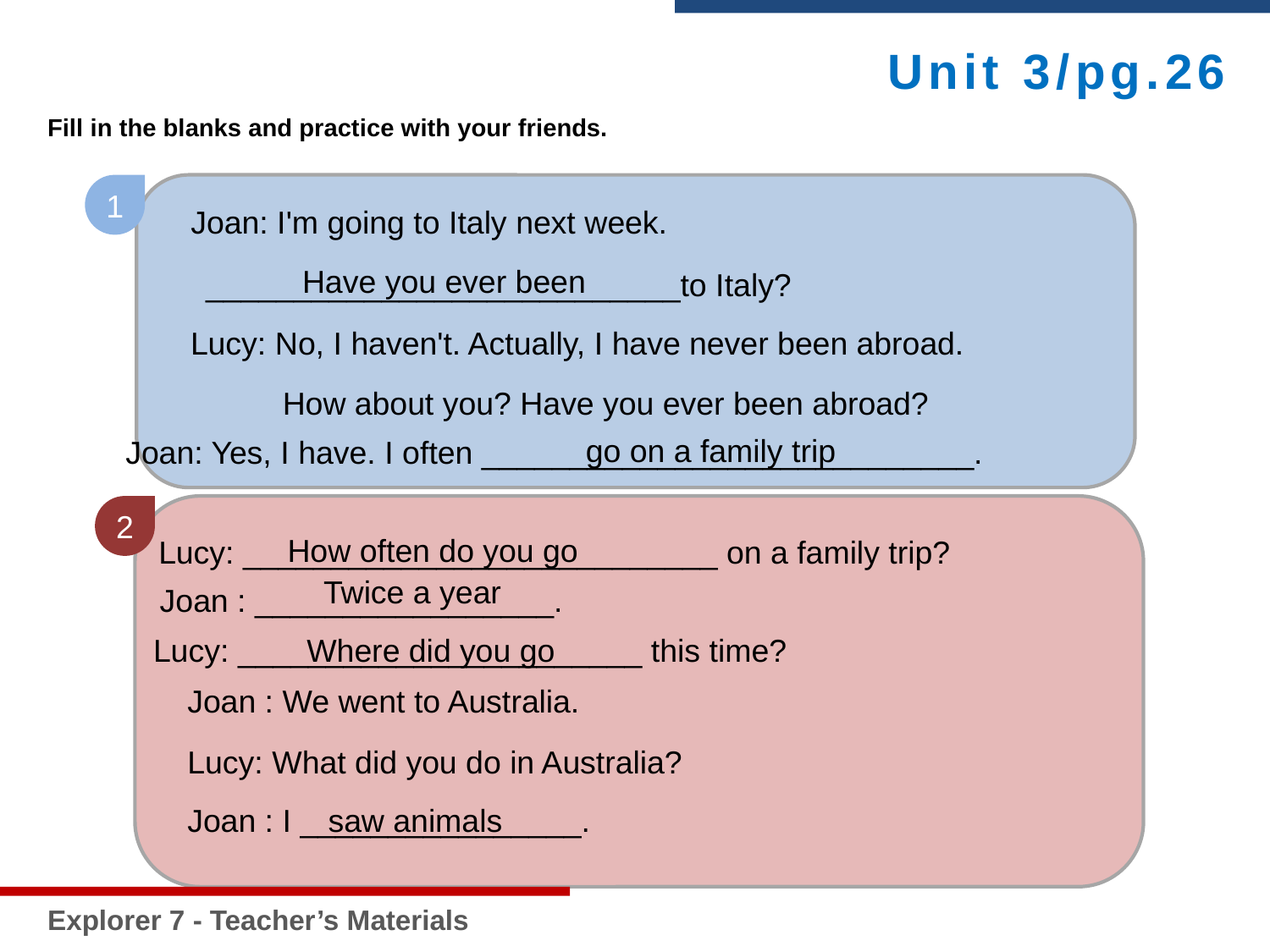

Unit 3/pg.26
Explorer 7 - Teacher’s Materials
Fill in the blanks and practice with your friends.
1

Joan: I'm going to Italy next week.
Have you ever been
___________________________to Italy?
Lucy: No, I haven't. Actually, I have never been abroad.
How about you? Have you ever been abroad?
go on a family trip
Joan: Yes, I have. I often ____________________________.

2
How often do you go
Lucy: ___________________________ on a family trip?
Twice a year
Joan : _________________.
Lucy: _______________________ this time?

Where did you go
Joan : We went to Australia.
Lucy: What did you do in Australia?
Joan : I ________________.
saw animals